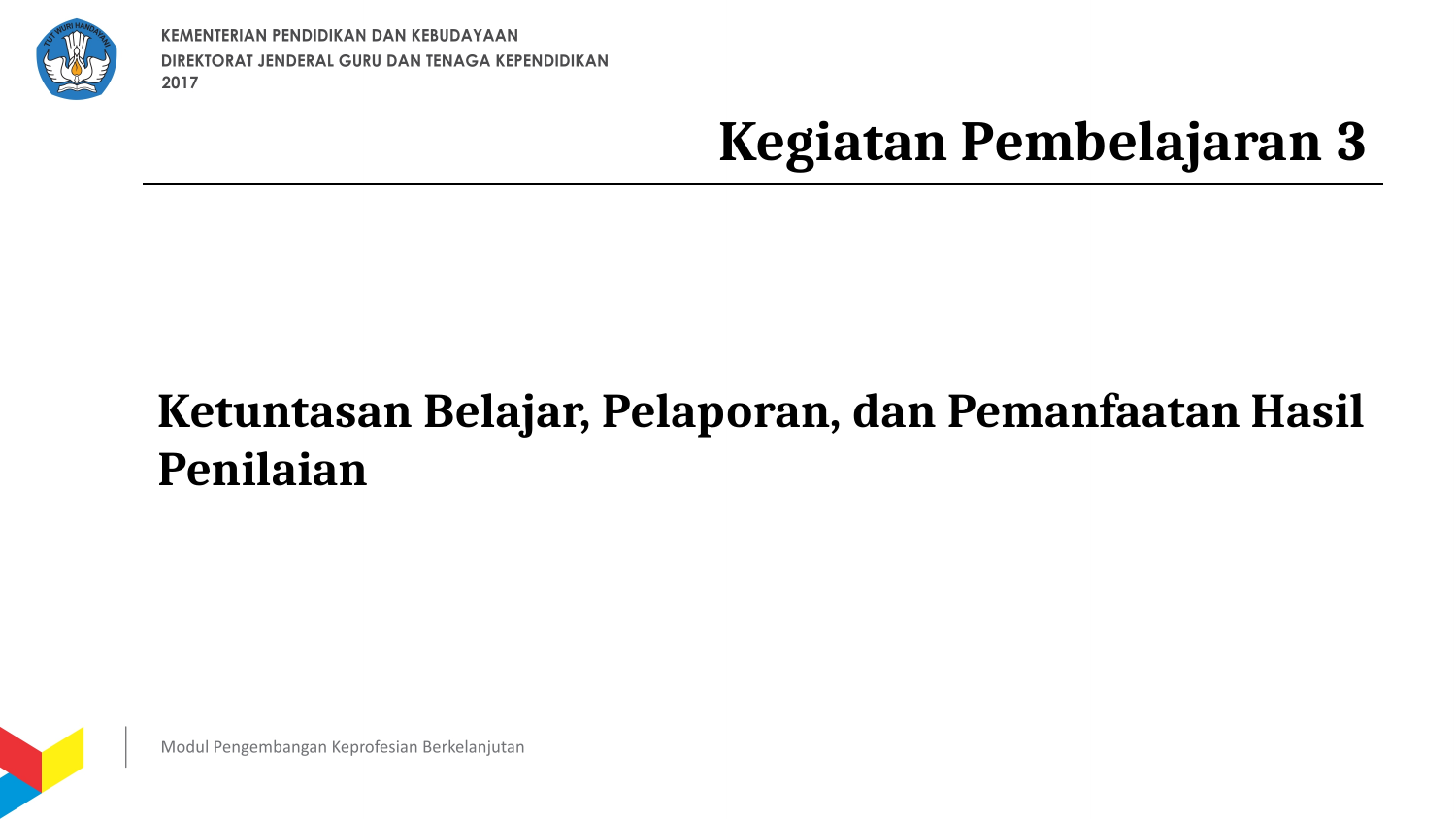

# Kegiatan Pembelajaran 3
Ketuntasan Belajar, Pelaporan, dan Pemanfaatan Hasil Penilaian